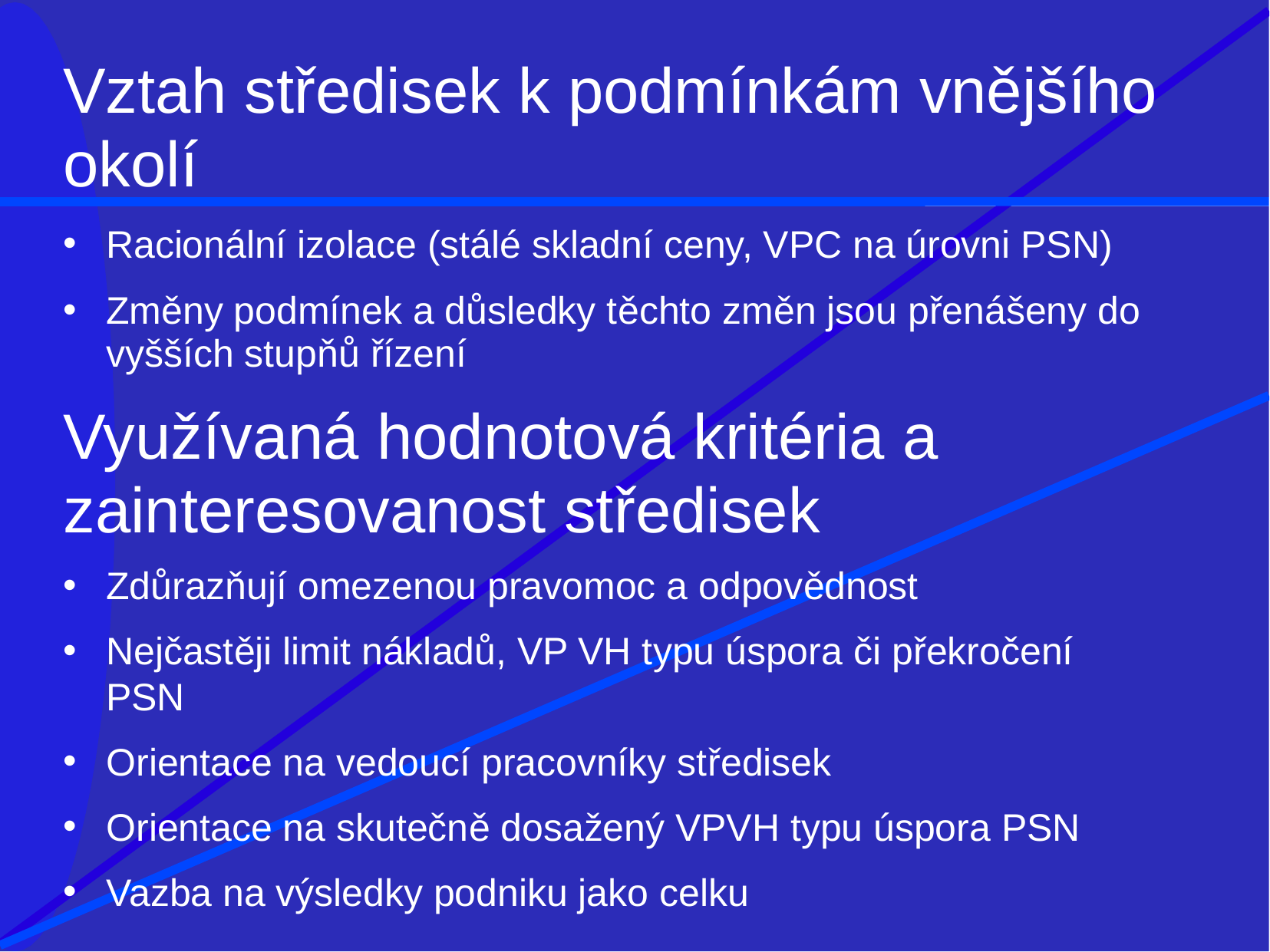

# Vztah středisek k podmínkám vnějšího
okolí
Racionální izolace (stálé skladní ceny, VPC na úrovni PSN)
Změny podmínek a důsledky těchto změn jsou přenášeny do vyšších stupňů řízení
Využívaná hodnotová kritéria a
zainteresovanost středisek
Zdůrazňují omezenou pravomoc a odpovědnost
Nejčastěji limit nákladů, VP VH typu úspora či překročení PSN
Orientace na vedoucí pracovníky středisek
Orientace na skutečně dosažený VPVH typu úspora PSN
Vazba na výsledky podniku jako celku